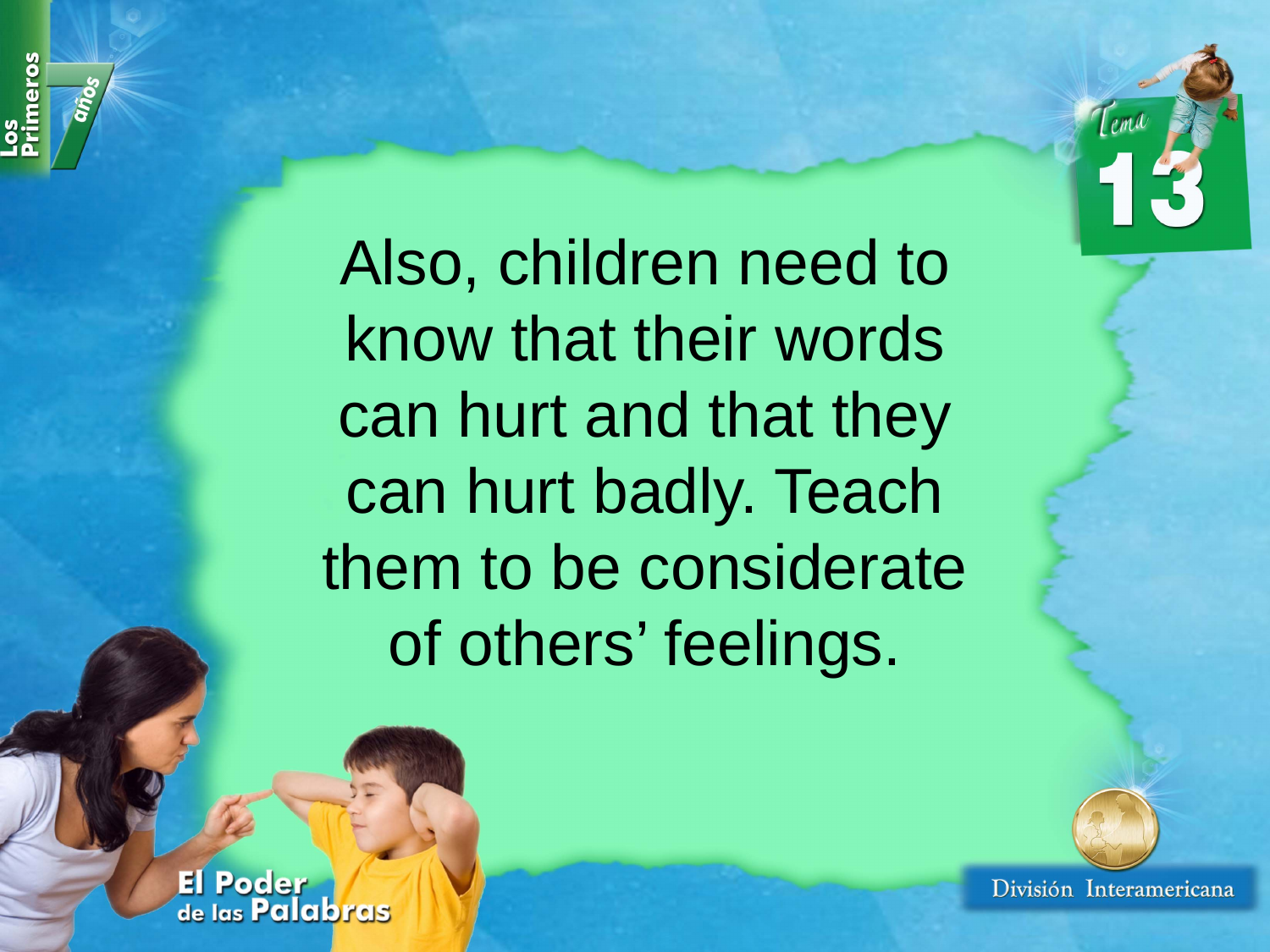

Also, children need to know that their words can hurt and that they can hurt badly. Teach them to be considerate of others’ feelings.